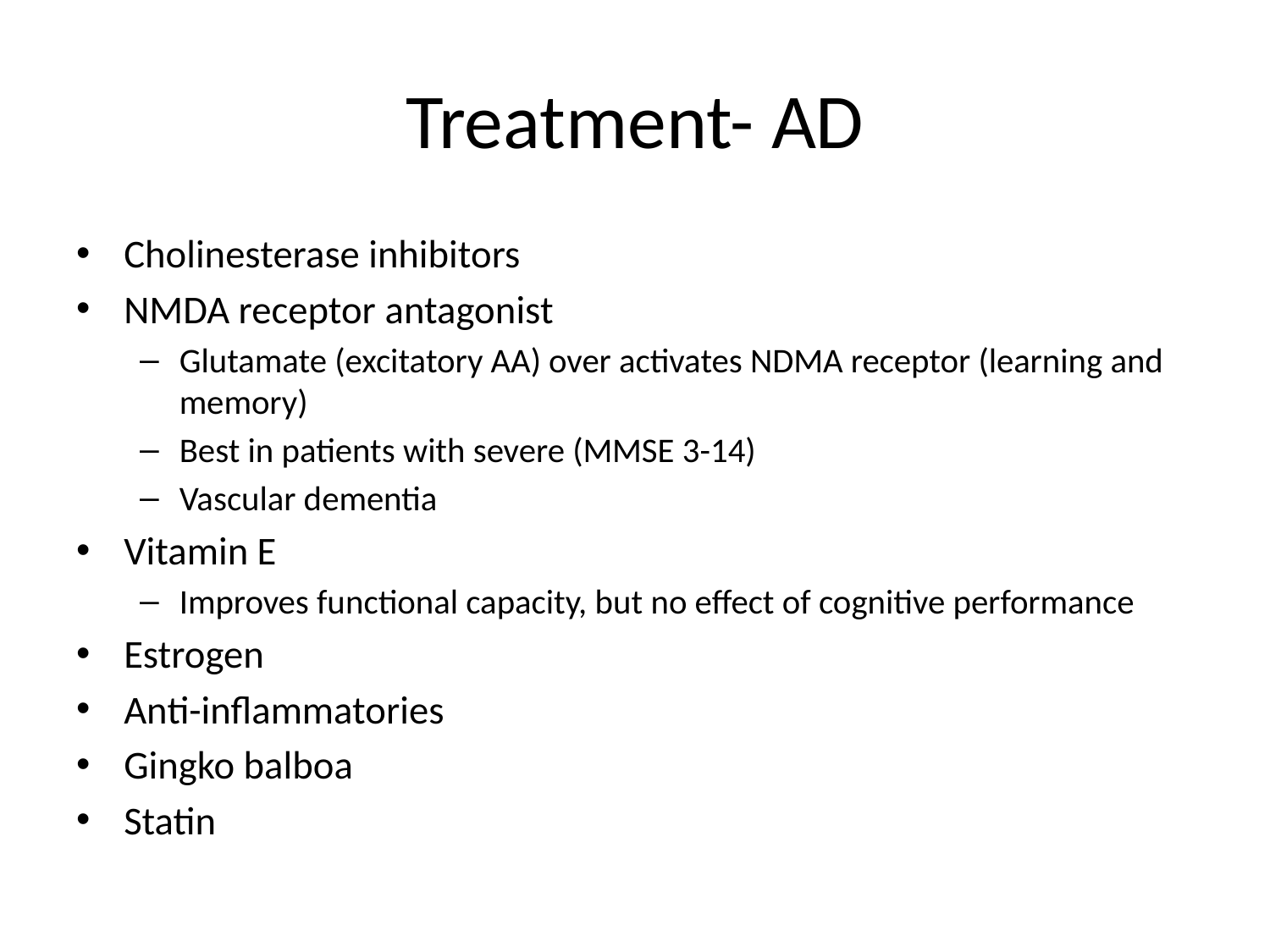

# Treatment- AD
Cholinesterase inhibitors
NMDA receptor antagonist
Glutamate (excitatory AA) over activates NDMA receptor (learning and memory)
Best in patients with severe (MMSE 3-14)
Vascular dementia
Vitamin E
Improves functional capacity, but no effect of cognitive performance
Estrogen
Anti-inflammatories
Gingko balboa
Statin